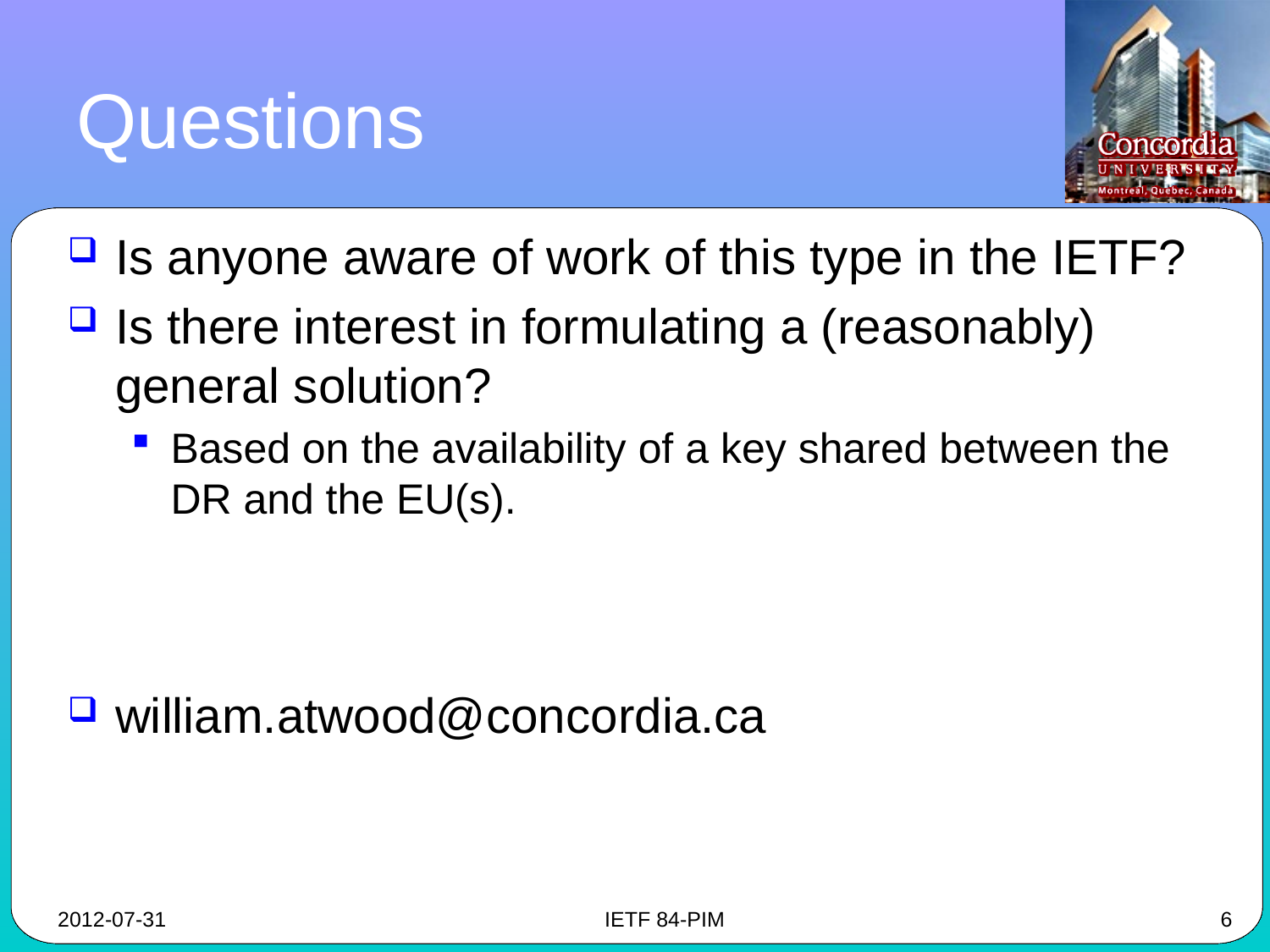

# Questions
Is anyone aware of work of this type in the IETF?
Is there interest in formulating a (reasonably) general solution?
Based on the availability of a key shared between the DR and the EU(s).

william.atwood@concordia.ca
2012-07-31
IETF 84-PIM
6